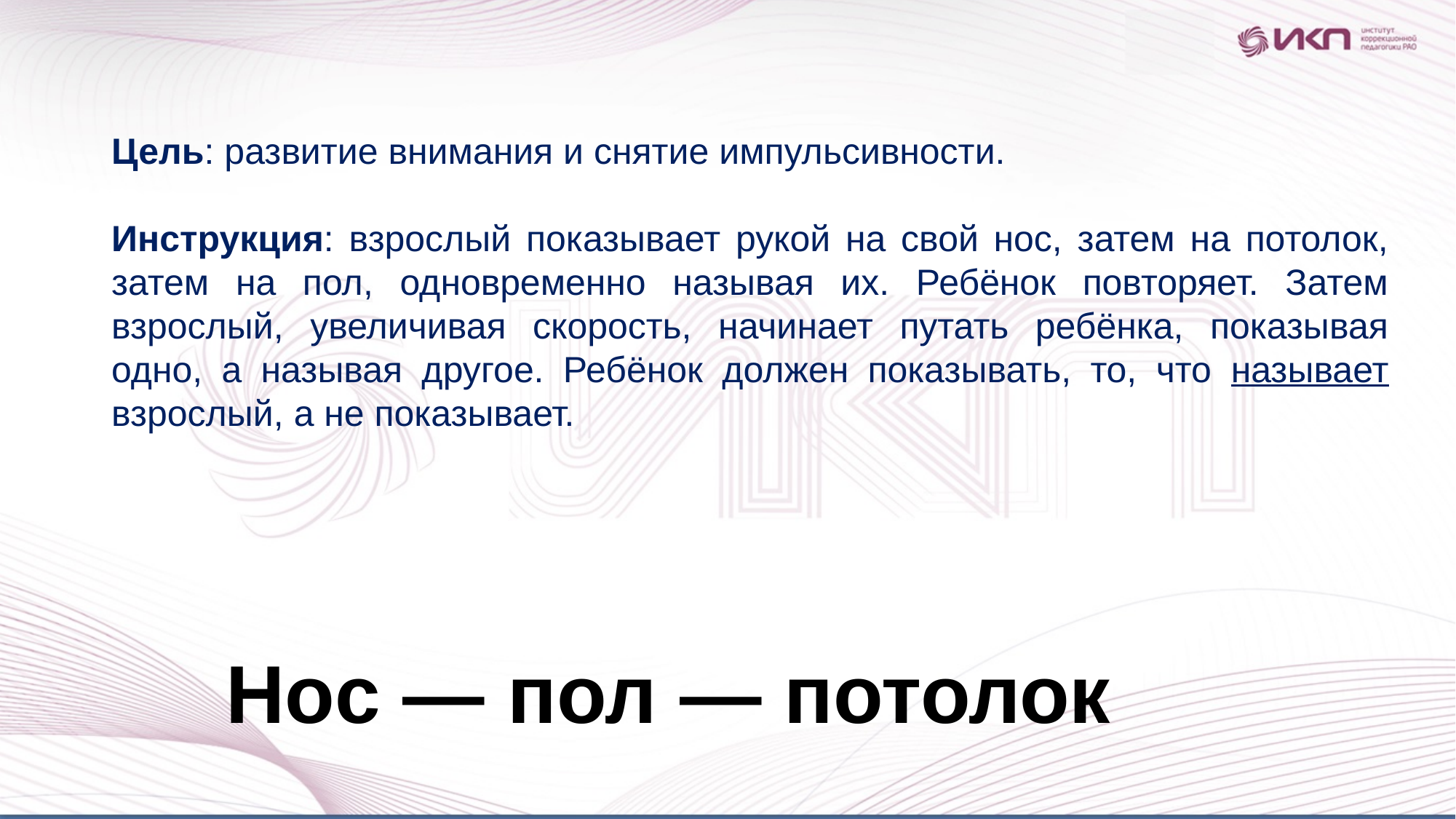

Цель: развитие внимания и снятие импульсивности.

Инструкция: взрослый показывает рукой на свой нос, затем на потолок, затем на пол, одновременно называя их. Ребёнок повторяет. Затем взрослый, увеличивая скорость, начинает путать ребёнка, показывая одно, а называя другое. Ребёнок должен показывать, то, что называет взрослый, а не показывает.
Hoc — пол — потолок